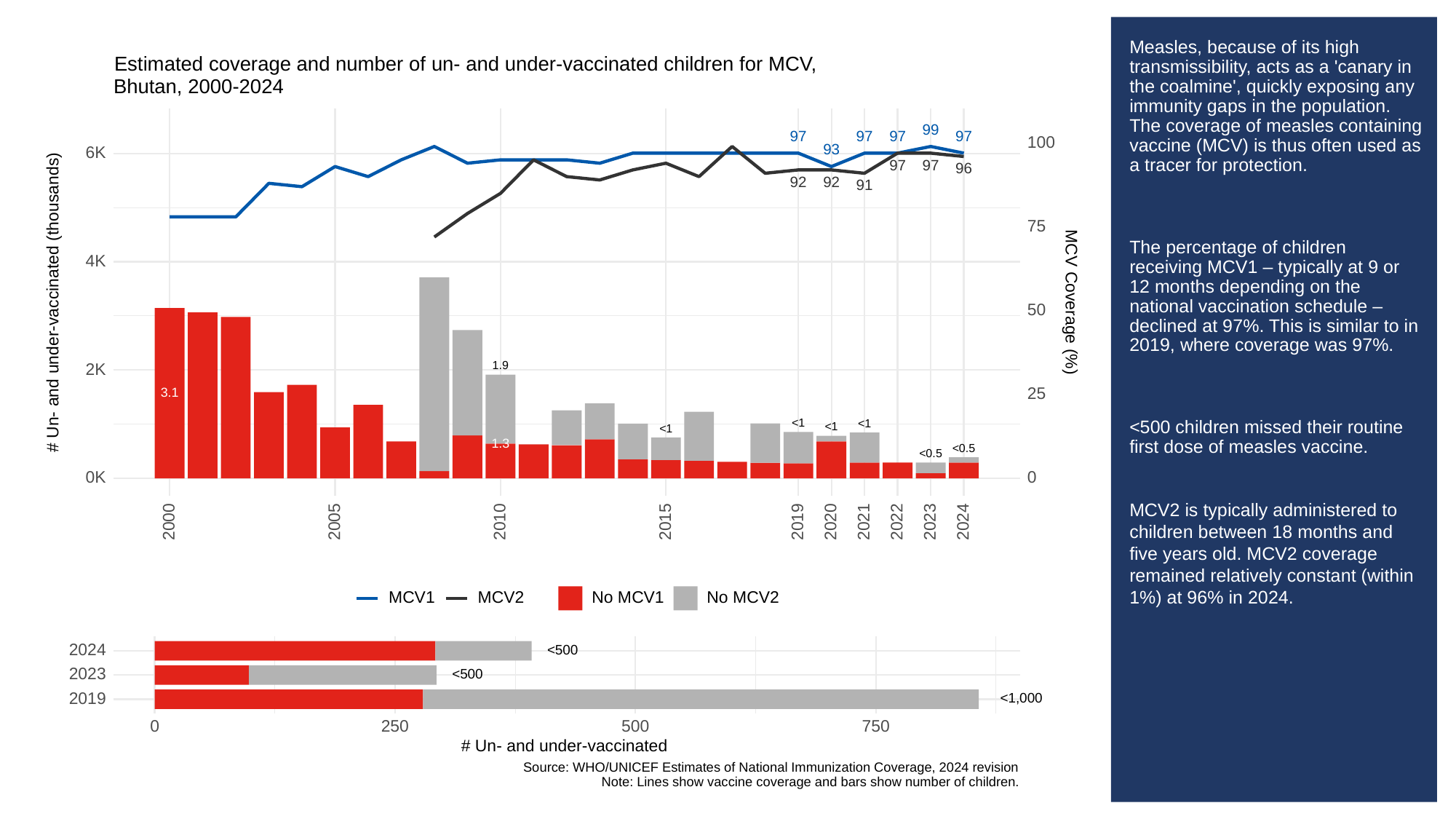

# Measles, because of its high transmissibility, acts as a 'canary in the coalmine', quickly exposing any immunity gaps in the population. The coverage of measles containing vaccine (MCV) is thus often used as a tracer for protection.

The percentage of children receiving MCV1 – typically at 9 or 12 months depending on the national vaccination schedule – declined at 97%. This is similar to in 2019, where coverage was 97%.

<500 children missed their routine first dose of measles vaccine.

MCV2 is typically administered to children between 18 months and five years old. MCV2 coverage remained relatively constant (within 1%) at 96% in 2024.

Estimated coverage and number of un- and under-vaccinated children for MCV,
Bhutan, 2000-2024

99
97
97
97
97
100
93

6K

97
97
96
92
92
91

75
4K

# Un- and under-vaccinated (thousands)
MCV Coverage (%)
50

1.9
2K

3.1
25

<1
<1
<1

<1

1.3

<0.5

<0.5

0K
0

2023
2000
2005
2010
2015
2019
2020
2021
2022
2024

MCV1
MCV2
No MCV1
No MCV2

2024
<500

2023
<500

<1,000
2019

0
250
500
750
# Un- and under-vaccinated
Source: WHO/UNICEF Estimates of National Immunization Coverage, 2024 revision
Note: Lines show vaccine coverage and bars show number of children.